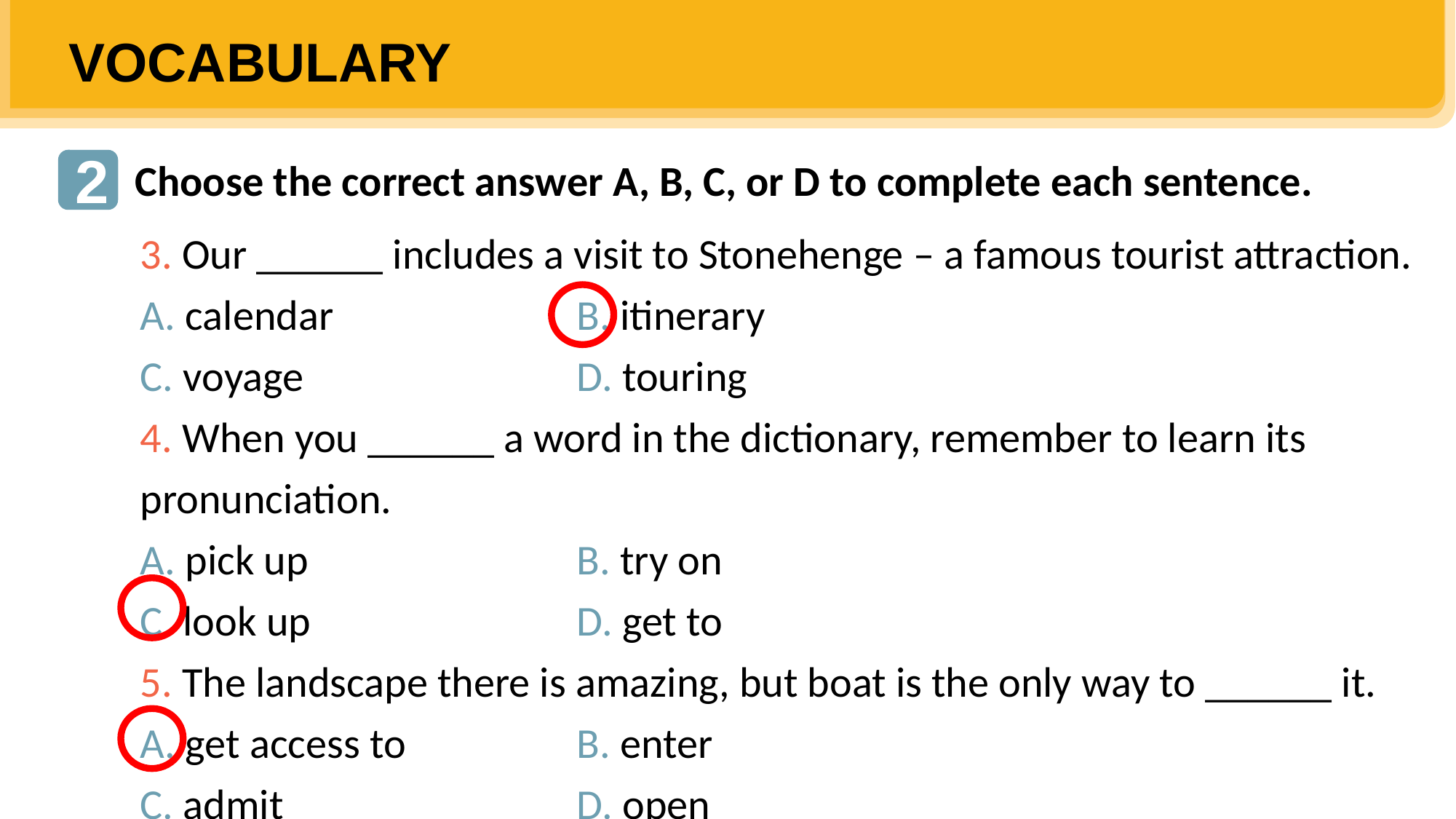

VOCABULARY
2
Choose the correct answer A, B, C, or D to complete each sentence.

3. Our ______ includes a visit to Stonehenge – a famous tourist attraction.
A. calendar 			B. itinerary
C. voyage 			D. touring
4. When you ______ a word in the dictionary, remember to learn its pronunciation.
A. pick up 			B. try on
C. look up 			D. get to
5. The landscape there is amazing, but boat is the only way to ______ it.
A. get access to 		B. enter
C. admit 			D. open